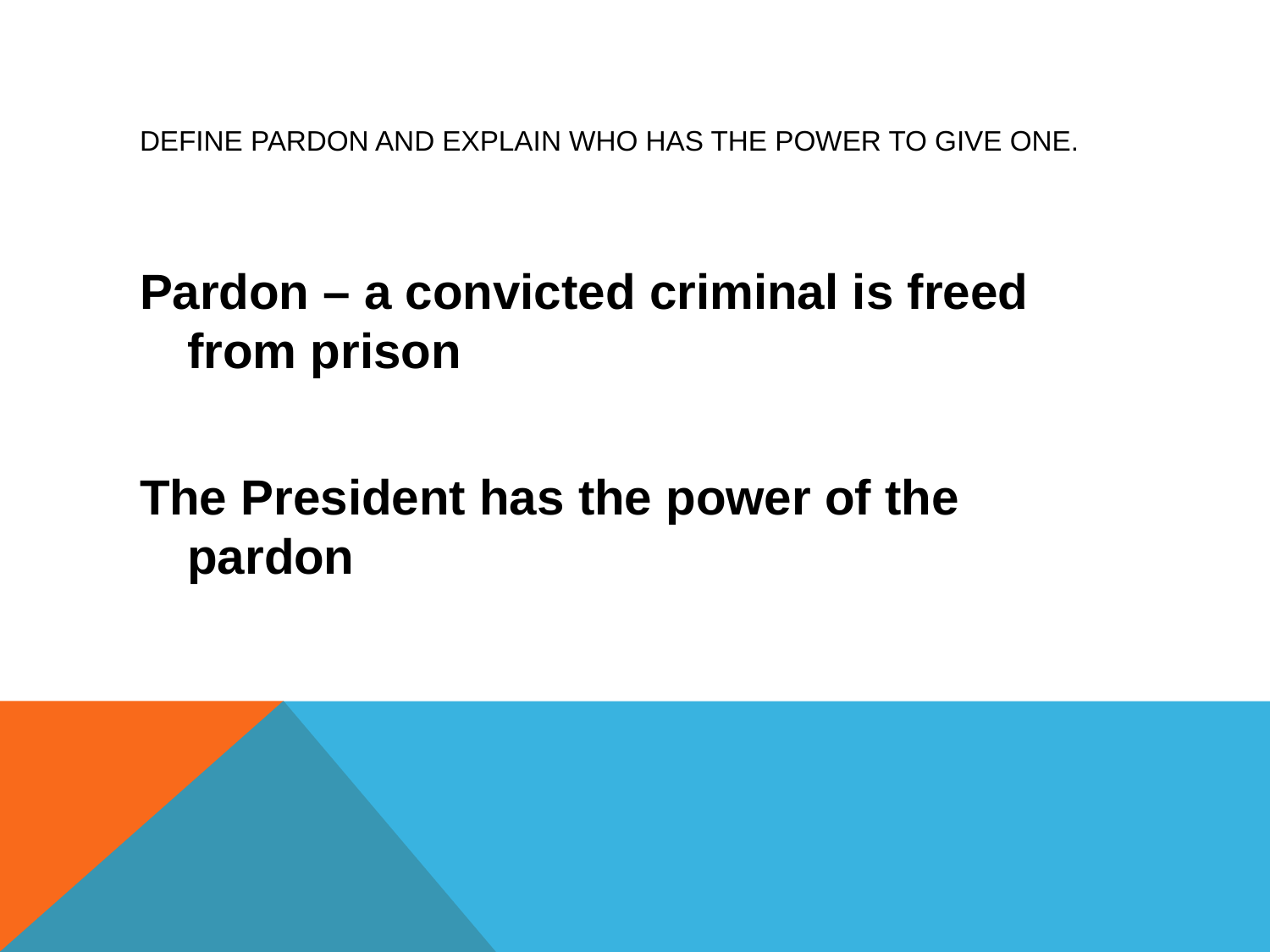

# Define pardon and explain who has the power to give one.
Pardon – a convicted criminal is freed from prison

The President has the power of the pardon